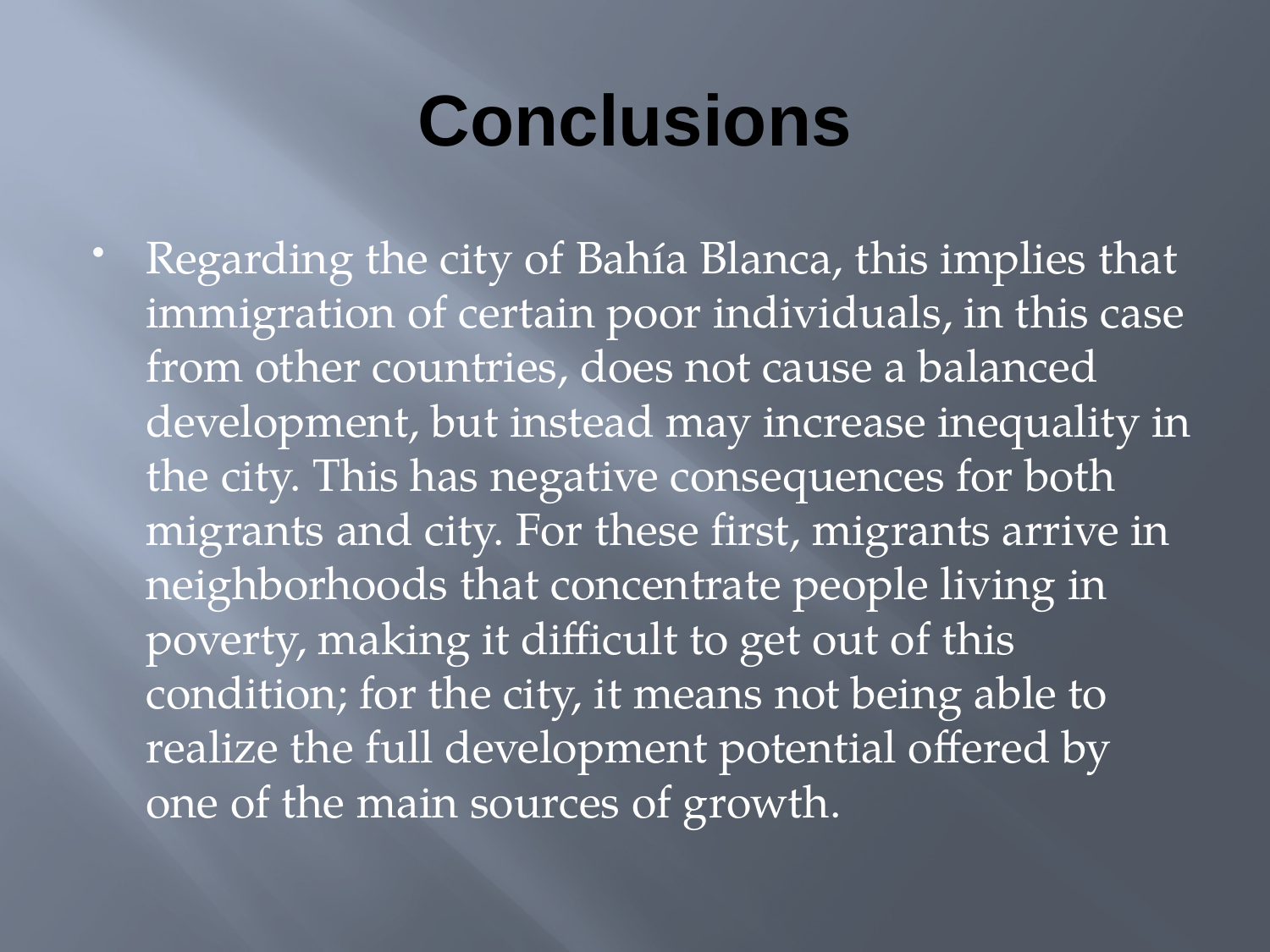

# Conclusions
Regarding the city of Bahía Blanca, this implies that immigration of certain poor individuals, in this case from other countries, does not cause a balanced development, but instead may increase inequality in the city. This has negative consequences for both migrants and city. For these first, migrants arrive in neighborhoods that concentrate people living in poverty, making it difficult to get out of this condition; for the city, it means not being able to realize the full development potential offered by one of the main sources of growth.